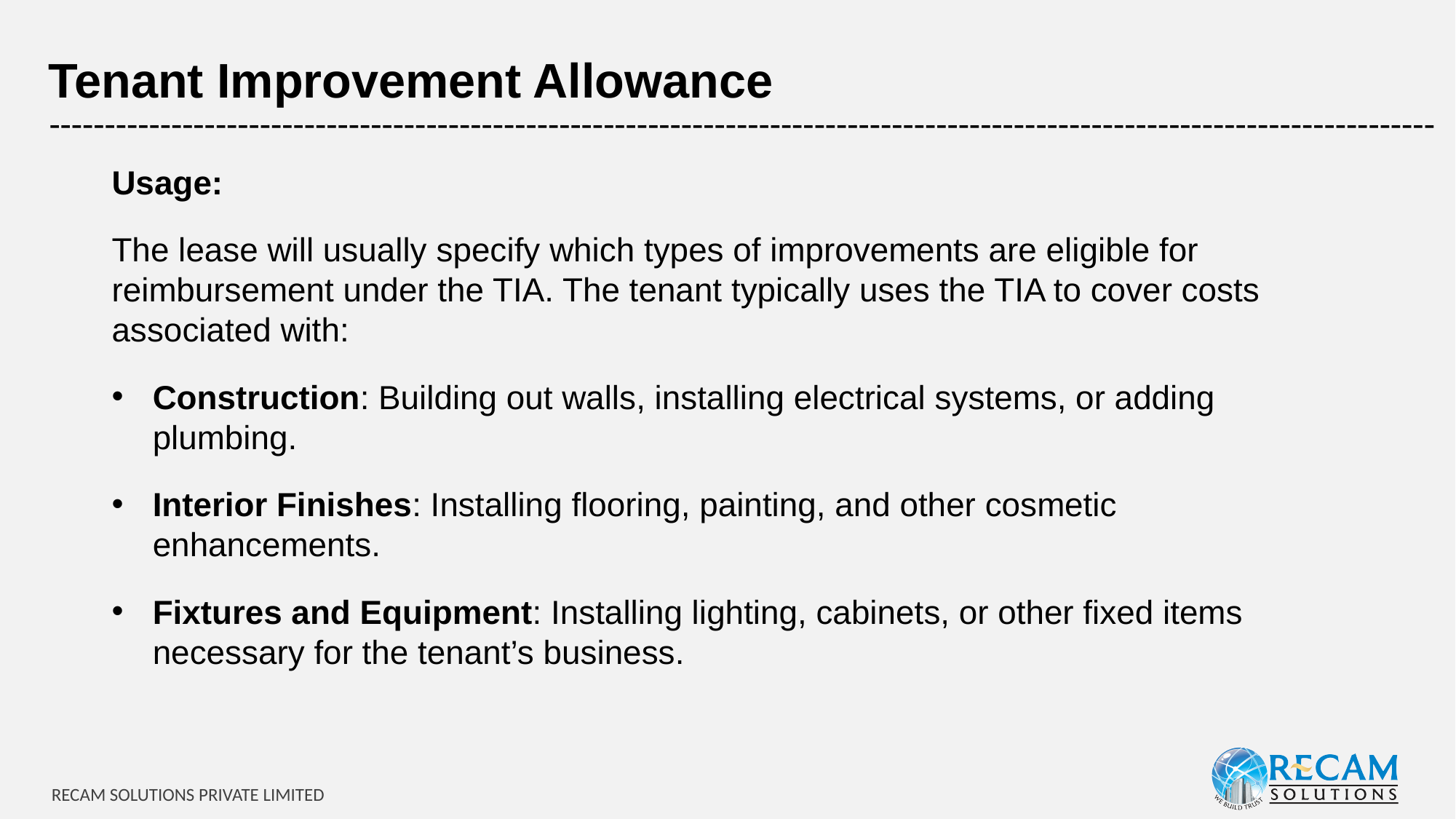

Tenant Improvement Allowance
-----------------------------------------------------------------------------------------------------------------------------
Usage:
The lease will usually specify which types of improvements are eligible for reimbursement under the TIA. The tenant typically uses the TIA to cover costs associated with:
Construction: Building out walls, installing electrical systems, or adding plumbing.
Interior Finishes: Installing flooring, painting, and other cosmetic enhancements.
Fixtures and Equipment: Installing lighting, cabinets, or other fixed items necessary for the tenant’s business.
RECAM SOLUTIONS PRIVATE LIMITED